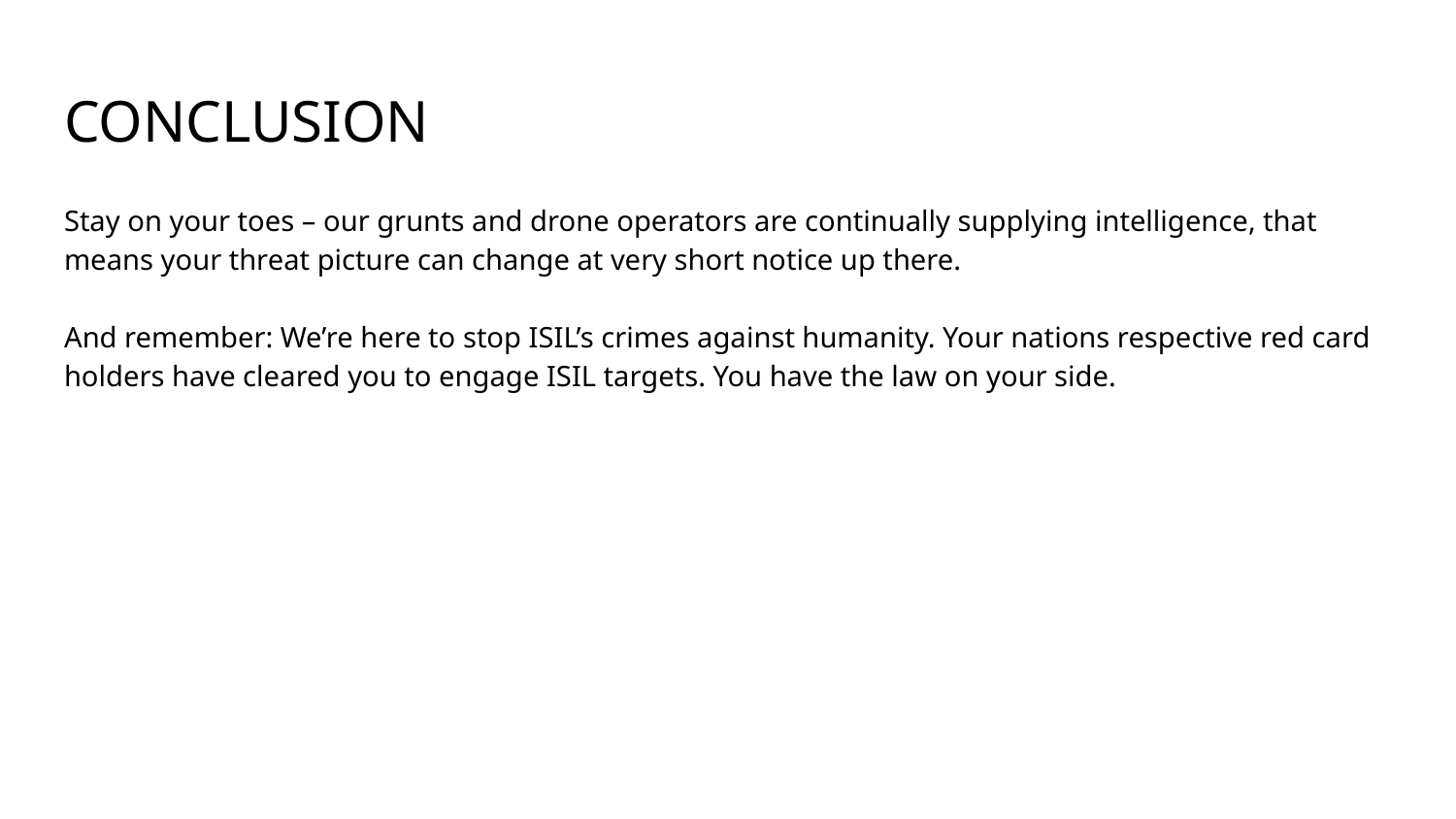

# CONCLUSION
Stay on your toes – our grunts and drone operators are continually supplying intelligence, that means your threat picture can change at very short notice up there.
And remember: We’re here to stop ISIL’s crimes against humanity. Your nations respective red card holders have cleared you to engage ISIL targets. You have the law on your side.